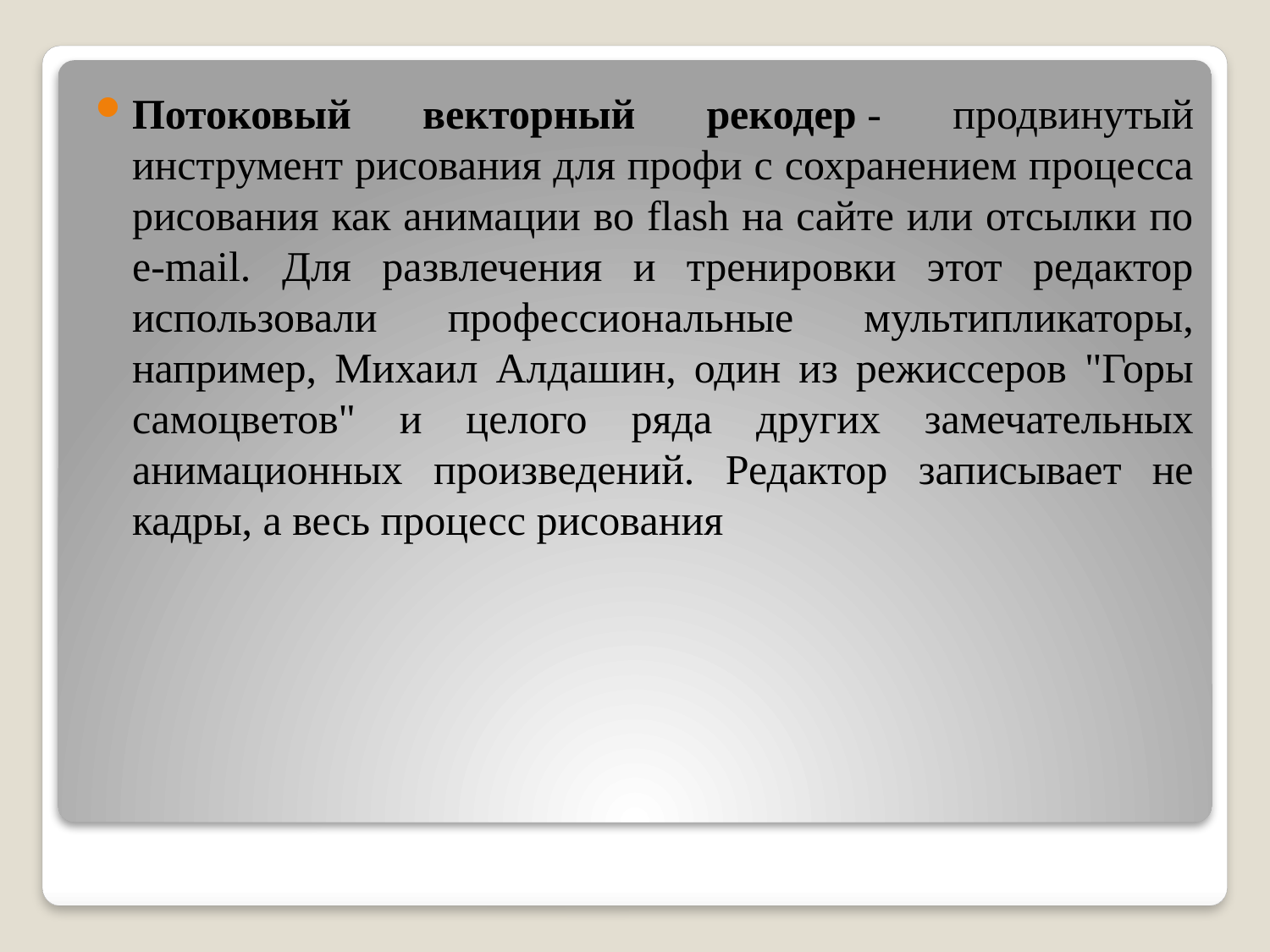

Потоковый векторный рекодер - продвинутый инструмент рисования для профи с сохранением процесса рисования как анимации во flash на сайте или отсылки по e-mail. Для развлечения и тренировки этот редактор использовали профессиональные мультипликаторы, например, Михаил Алдашин, один из режиссеров "Горы самоцветов" и целого ряда других замечательных анимационных произведений. Редактор записывает не кадры, а весь процесс рисования